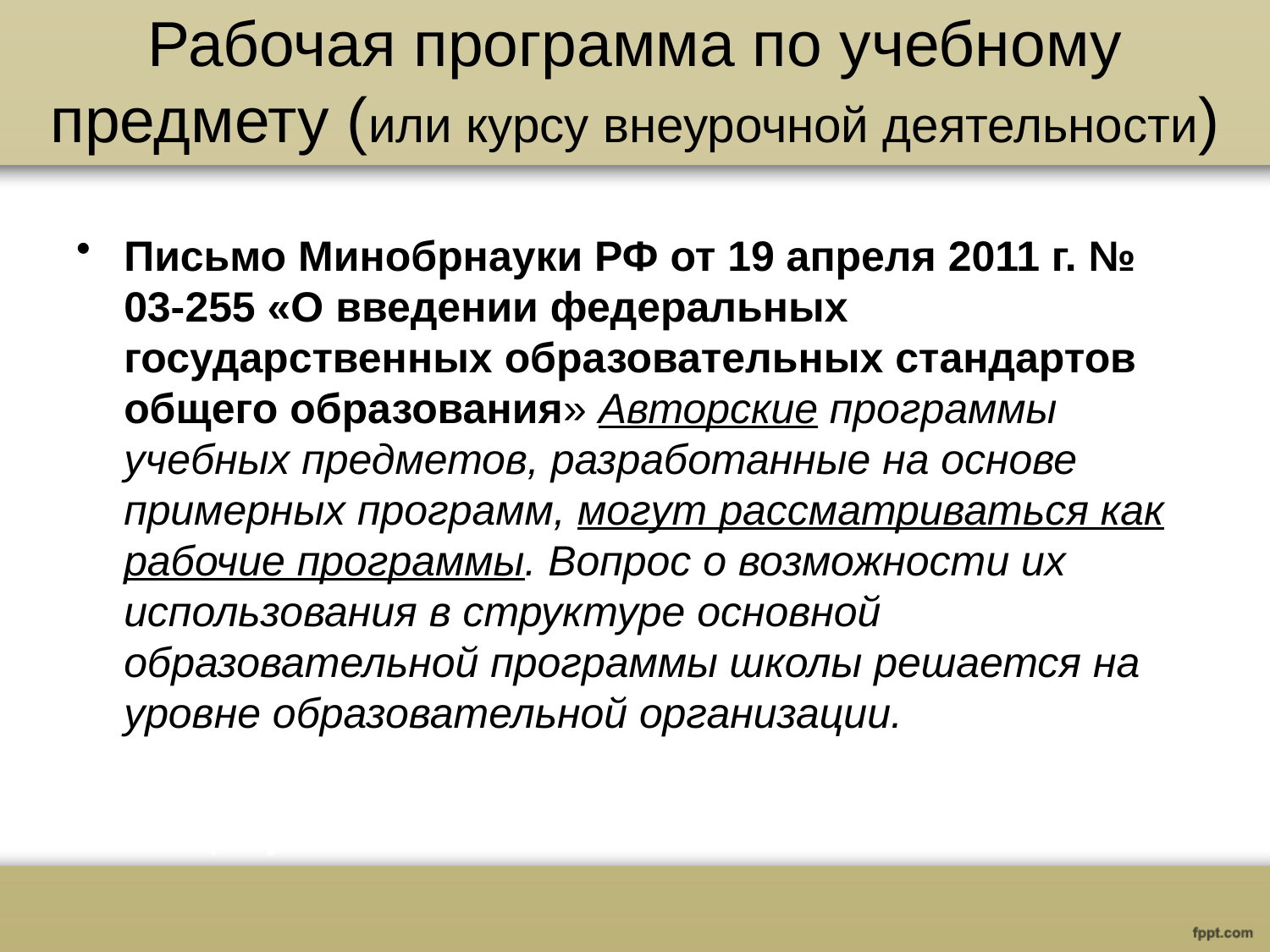

# Рабочая программа по учебному предмету (или курсу внеурочной деятельности)
Письмо Минобрнауки РФ от 19 апреля 2011 г. № 03-255 «О введении федеральных государственных образовательных стандартов общего образования» Авторские программы учебных предметов, разработанные на основе примерных программ, могут рассматриваться как рабочие программы. Вопрос о возможности их использования в структуре основной образовательной программы школы решается на уровне образовательной организации.